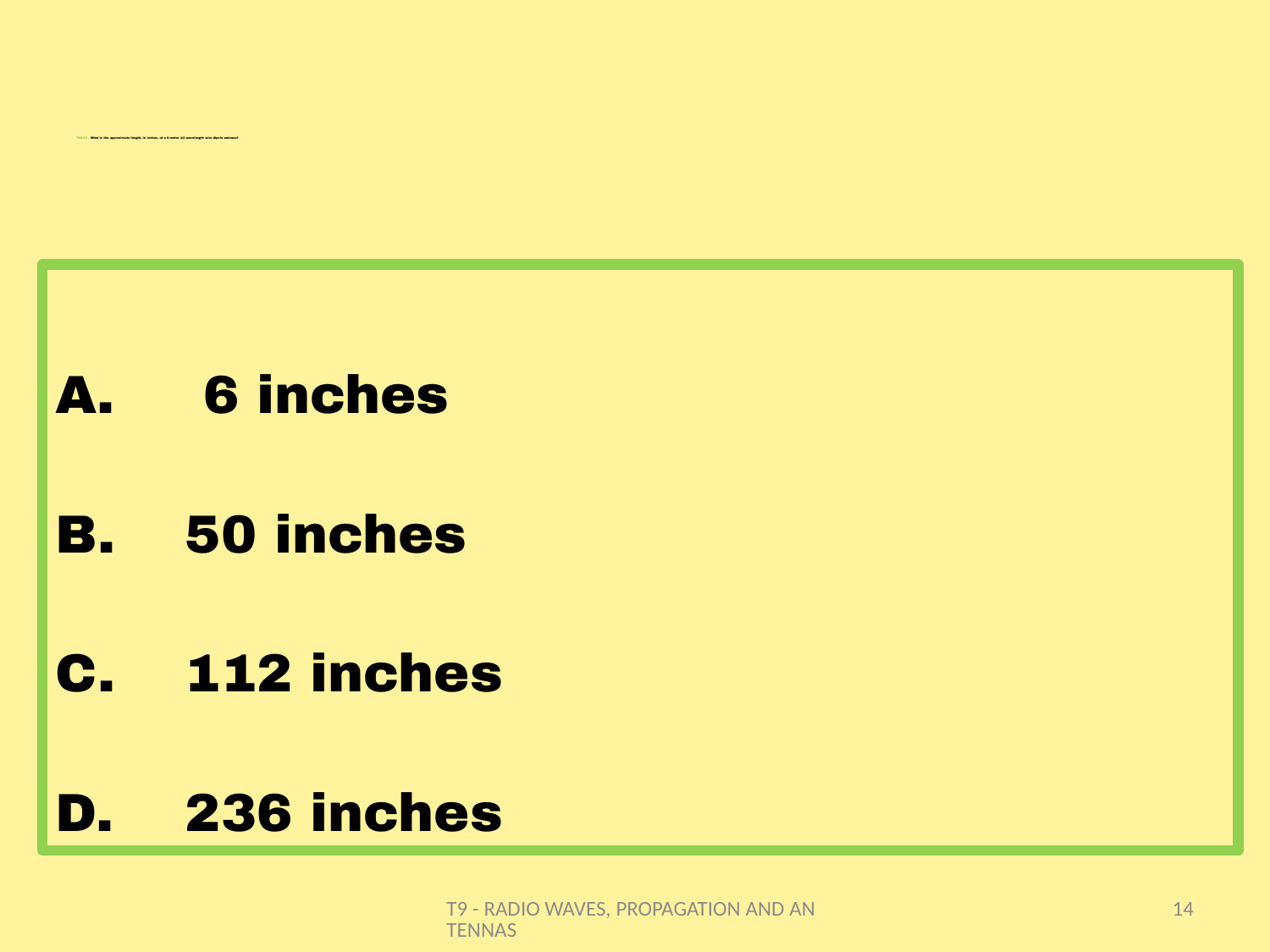

# T9A12 - What is the approximate length, in inches, of a 6-meter 1/2 wavelength wire dipole antenna?

 6 inches
50 inches
112 inches
236 inches
T9 - RADIO WAVES, PROPAGATION AND ANTENNAS
14